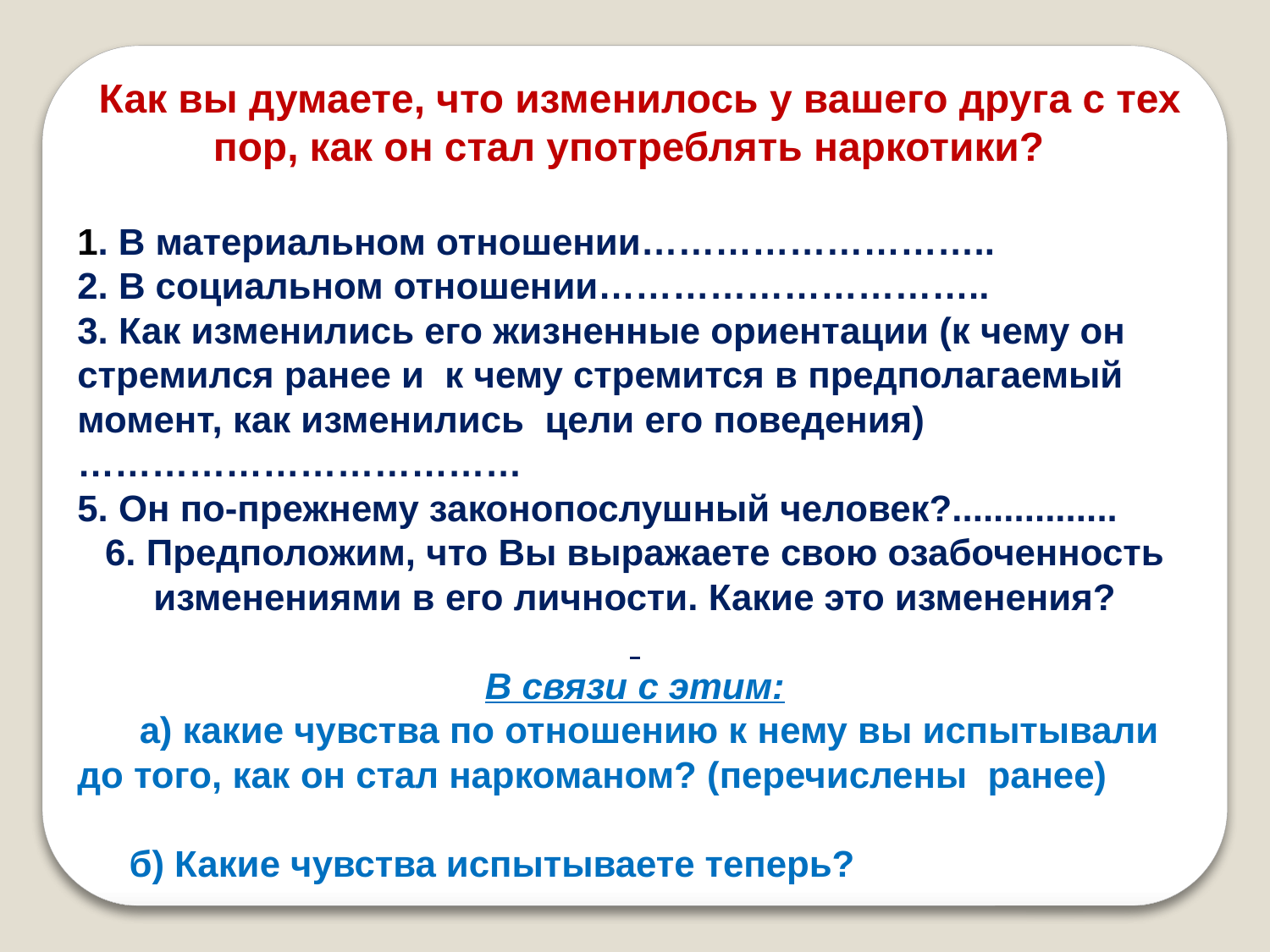

Как вы думаете, что изменилось у вашего друга с тех пор, как он стал употреблять наркотики?

1. В материальном отношении………………………..
2. В социальном отношении…………………………..
3. Как изменились его жизненные ориентации (к чему он стремился ранее и  к чему стремится в предполагаемый момент, как изменились  цели его поведения)………………………………
5. Он по-прежнему законопослушный человек?................
6. Предположим, что Вы выражаете свою озабоченность изменениями в его личности. Какие это изменения?

В связи с этим:
      а) какие чувства по отношению к нему вы испытывали до того, как он стал наркоманом? (перечислены  ранее)

     б) Какие чувства испытываете теперь?